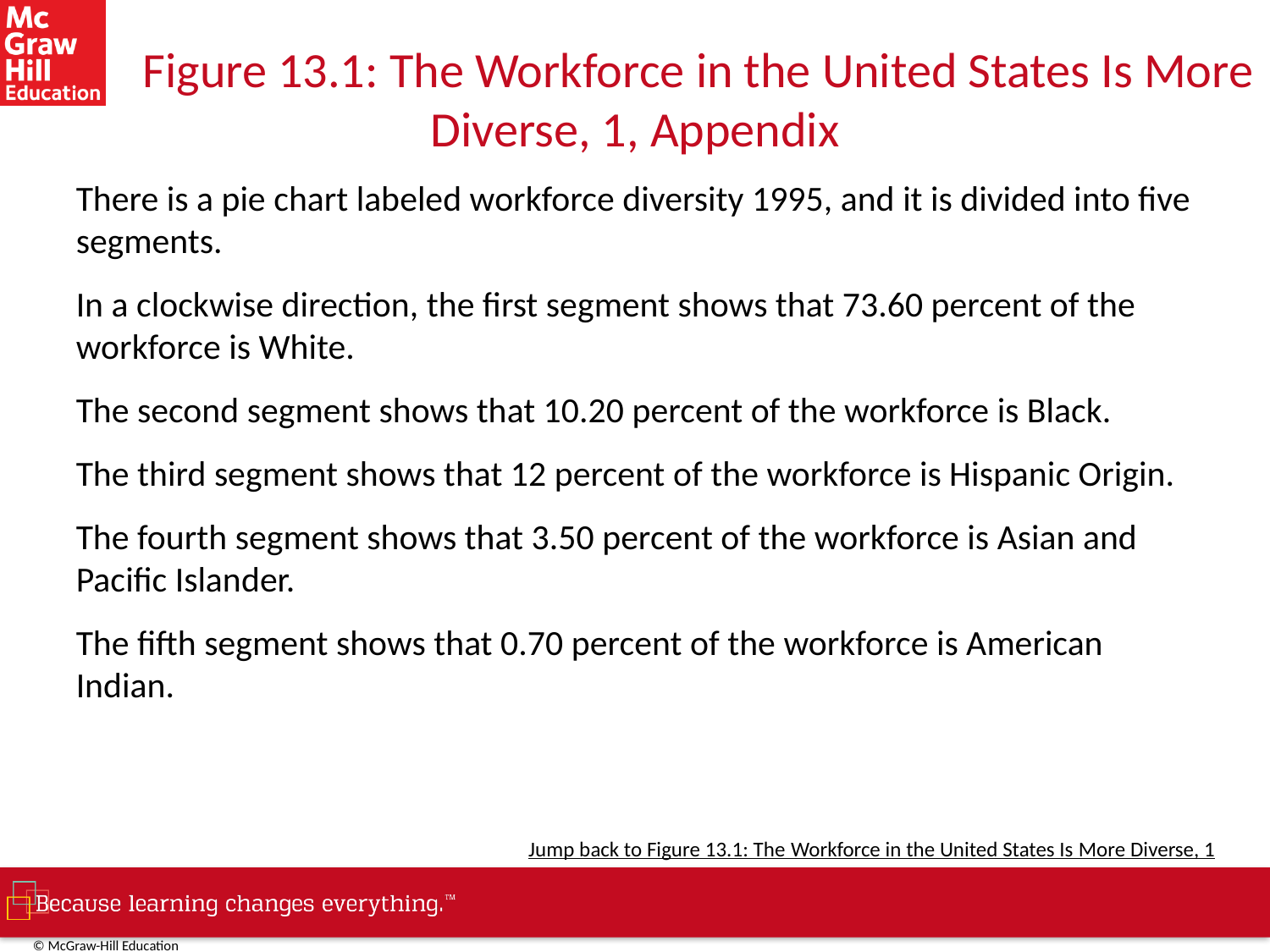

# Figure 13.1: The Workforce in the United States Is More Diverse, 1, Appendix
There is a pie chart labeled workforce diversity 1995, and it is divided into five segments.
In a clockwise direction, the first segment shows that 73.60 percent of the workforce is White.
The second segment shows that 10.20 percent of the workforce is Black.
The third segment shows that 12 percent of the workforce is Hispanic Origin.
The fourth segment shows that 3.50 percent of the workforce is Asian and Pacific Islander.
The fifth segment shows that 0.70 percent of the workforce is American Indian.
Jump back to Figure 13.1: The Workforce in the United States Is More Diverse, 1